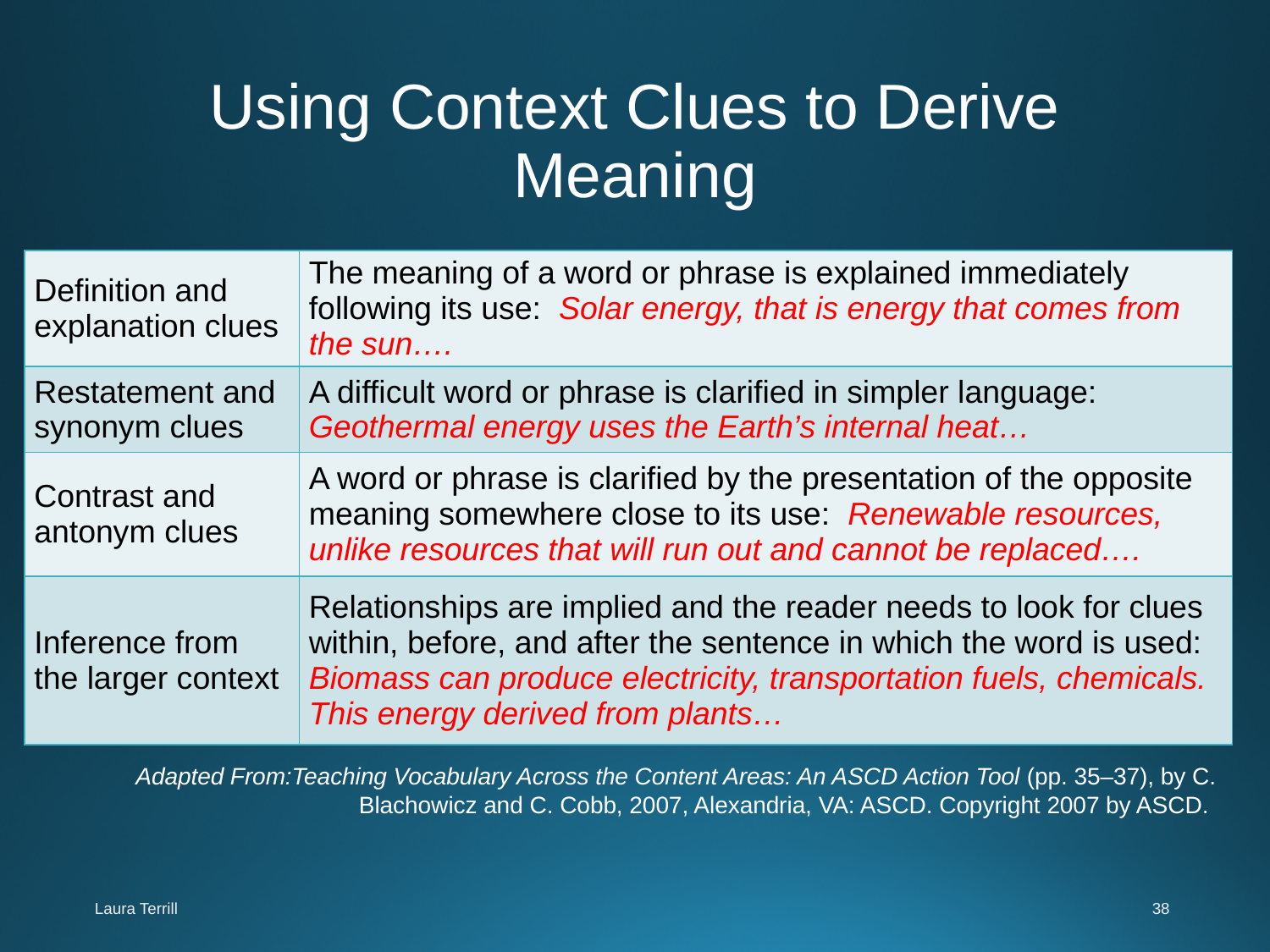

# Using Context Clues to Derive Meaning
| Definition and explanation clues | The meaning of a word or phrase is explained immediately following its use: Solar energy, that is energy that comes from the sun…. |
| --- | --- |
| Restatement and synonym clues | A difficult word or phrase is clarified in simpler language: Geothermal energy uses the Earth’s internal heat… |
| Contrast and antonym clues | A word or phrase is clarified by the presentation of the opposite meaning somewhere close to its use: Renewable resources, unlike resources that will run out and cannot be replaced…. |
| Inference from the larger context | Relationships are implied and the reader needs to look for clues within, before, and after the sentence in which the word is used: Biomass can produce electricity, transportation fuels, chemicals. This energy derived from plants… |
Adapted From:Teaching Vocabulary Across the Content Areas: An ASCD Action Tool (pp. 35–37), by C. Blachowicz and C. Cobb, 2007, Alexandria, VA: ASCD. Copyright 2007 by ASCD.
Laura Terrill
38